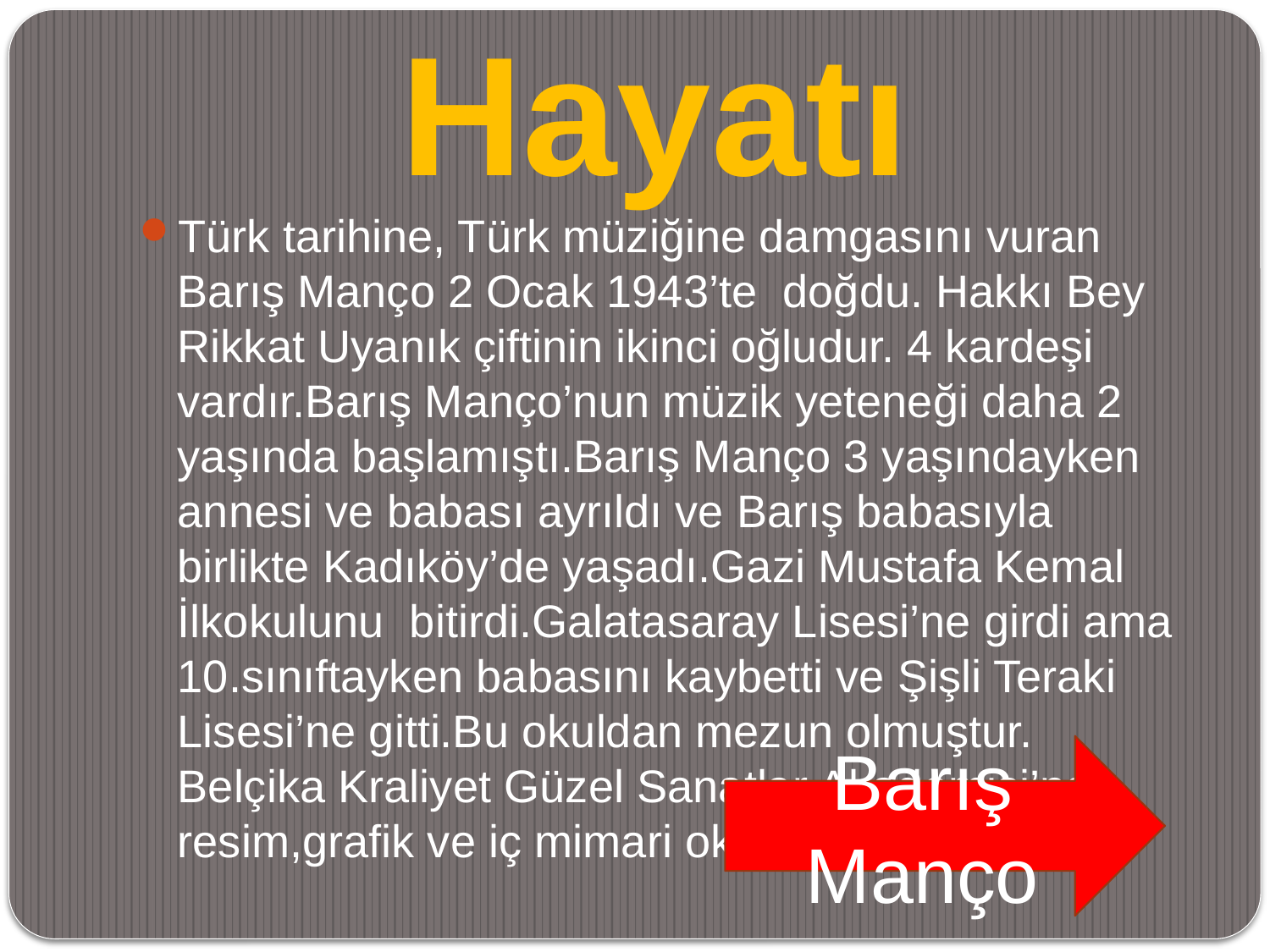

Hayatı

#
Türk tarihine, Türk müziğine damgasını vuran Barış Manço 2 Ocak 1943’te  doğdu. Hakkı Bey Rikkat Uyanık çiftinin ikinci oğludur. 4 kardeşi vardır.Barış Manço’nun müzik yeteneği daha 2 yaşında başlamıştı.Barış Manço 3 yaşındayken annesi ve babası ayrıldı ve Barış babasıyla birlikte Kadıköy’de yaşadı.Gazi Mustafa Kemal İlkokulunu  bitirdi.Galatasaray Lisesi’ne girdi ama 10.sınıftayken babasını kaybetti ve Şişli Teraki Lisesi’ne gitti.Bu okuldan mezun olmuştur. Belçika Kraliyet Güzel Sanatlar Akademisi’nde resim,grafik ve iç mimari okur.
Barış Manço